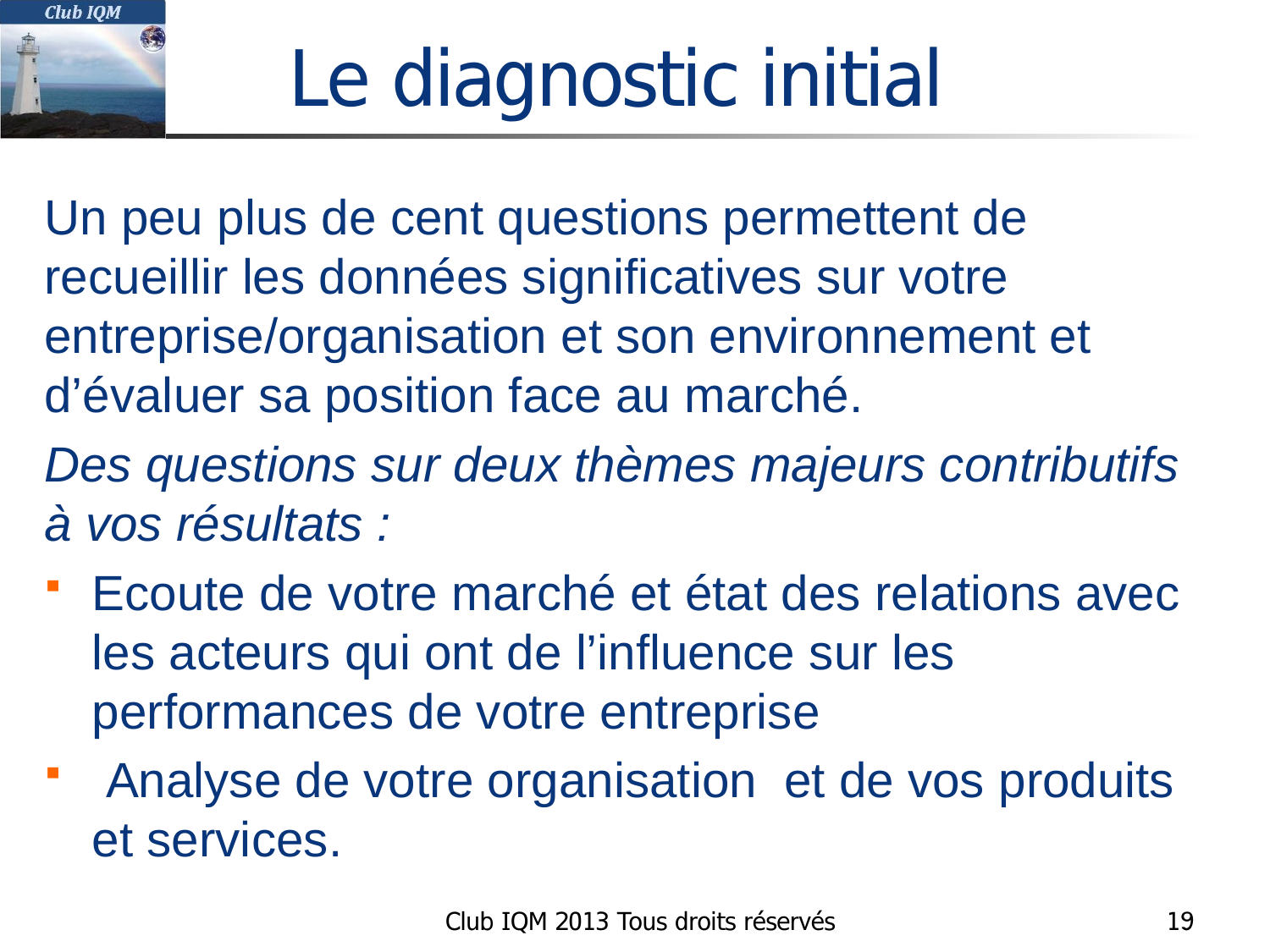

# Le diagnostic initial
Un peu plus de cent questions permettent de recueillir les données significatives sur votre entreprise/organisation et son environnement et d’évaluer sa position face au marché.
Des questions sur deux thèmes majeurs contributifs à vos résultats :
Ecoute de votre marché et état des relations avec les acteurs qui ont de l’influence sur les performances de votre entreprise
 Analyse de votre organisation  et de vos produits et services.
Club IQM 2013 Tous droits réservés
19